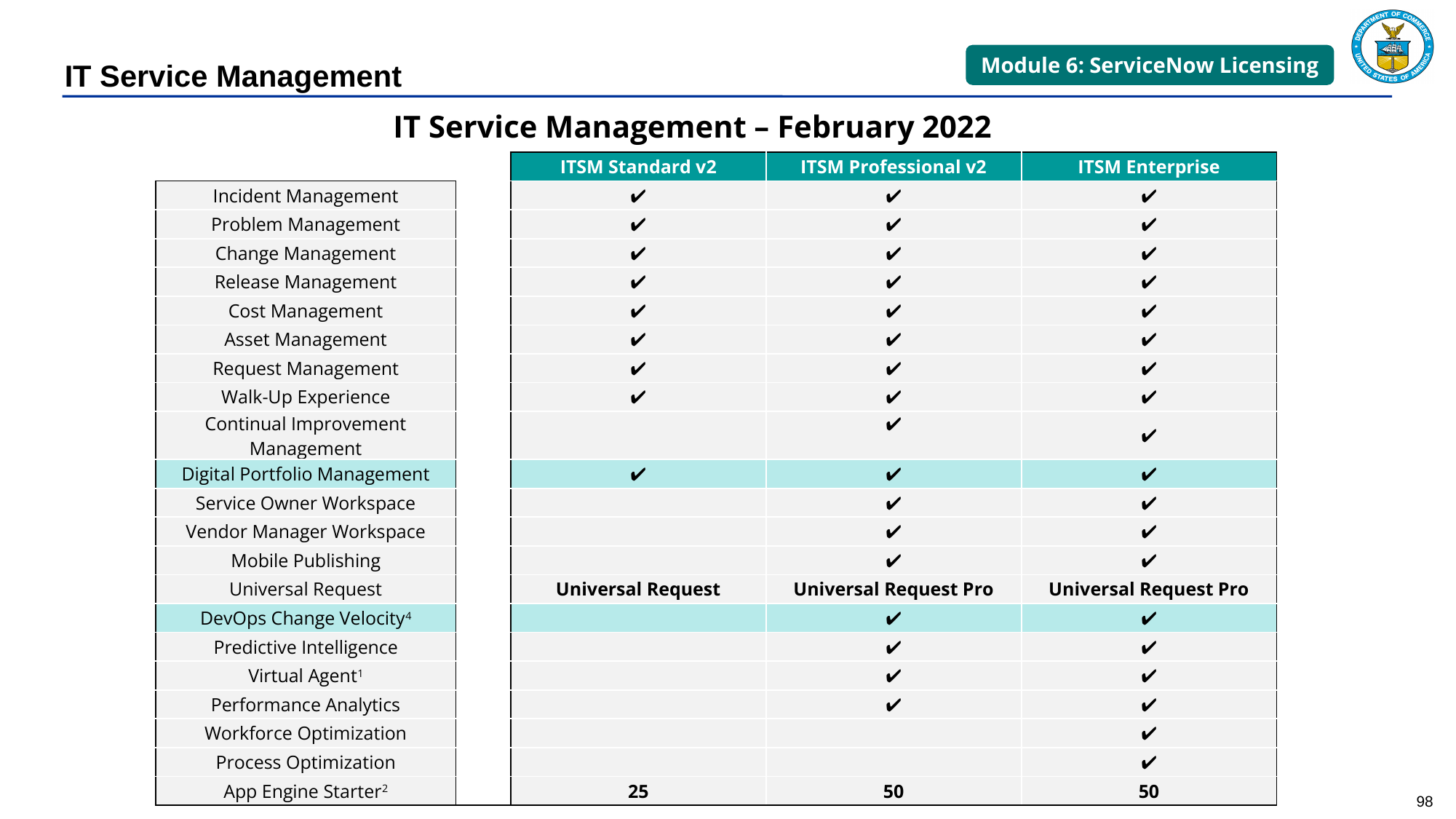

Module 6: ServiceNow Licensing
IT Service Management
IT Service Management – February 2022
|  |  | ITSM Standard v2 | ITSM Professional v2 | ITSM Enterprise |
| --- | --- | --- | --- | --- |
| Incident Management |  | ✔ | ✔ | ✔ |
| Problem Management |  | ✔ | ✔ | ✔ |
| Change Management |  | ✔ | ✔ | ✔ |
| Release Management |  | ✔ | ✔ | ✔ |
| Cost Management |  | ✔ | ✔ | ✔ |
| Asset Management |  | ✔ | ✔ | ✔ |
| Request Management |  | ✔ | ✔ | ✔ |
| Walk-Up Experience |  | ✔ | ✔ | ✔ |
| Continual Improvement Management |  |  | ✔ | ✔ |
| Digital Portfolio Management |  | ✔ | ✔ | ✔ |
| Service Owner Workspace |  |  | ✔ | ✔ |
| Vendor Manager Workspace |  |  | ✔ | ✔ |
| Mobile Publishing |  |  | ✔ | ✔ |
| Universal Request |  | Universal Request | Universal Request Pro | Universal Request Pro |
| DevOps Change Velocity4 |  |  | ✔ | ✔ |
| Predictive Intelligence |  |  | ✔ | ✔ |
| Virtual Agent1 |  |  | ✔ | ✔ |
| Performance Analytics |  |  | ✔ | ✔ |
| Workforce Optimization |  |  |  | ✔ |
| Process Optimization |  |  |  | ✔ |
| App Engine Starter2 |  | 25 | 50 | 50 |